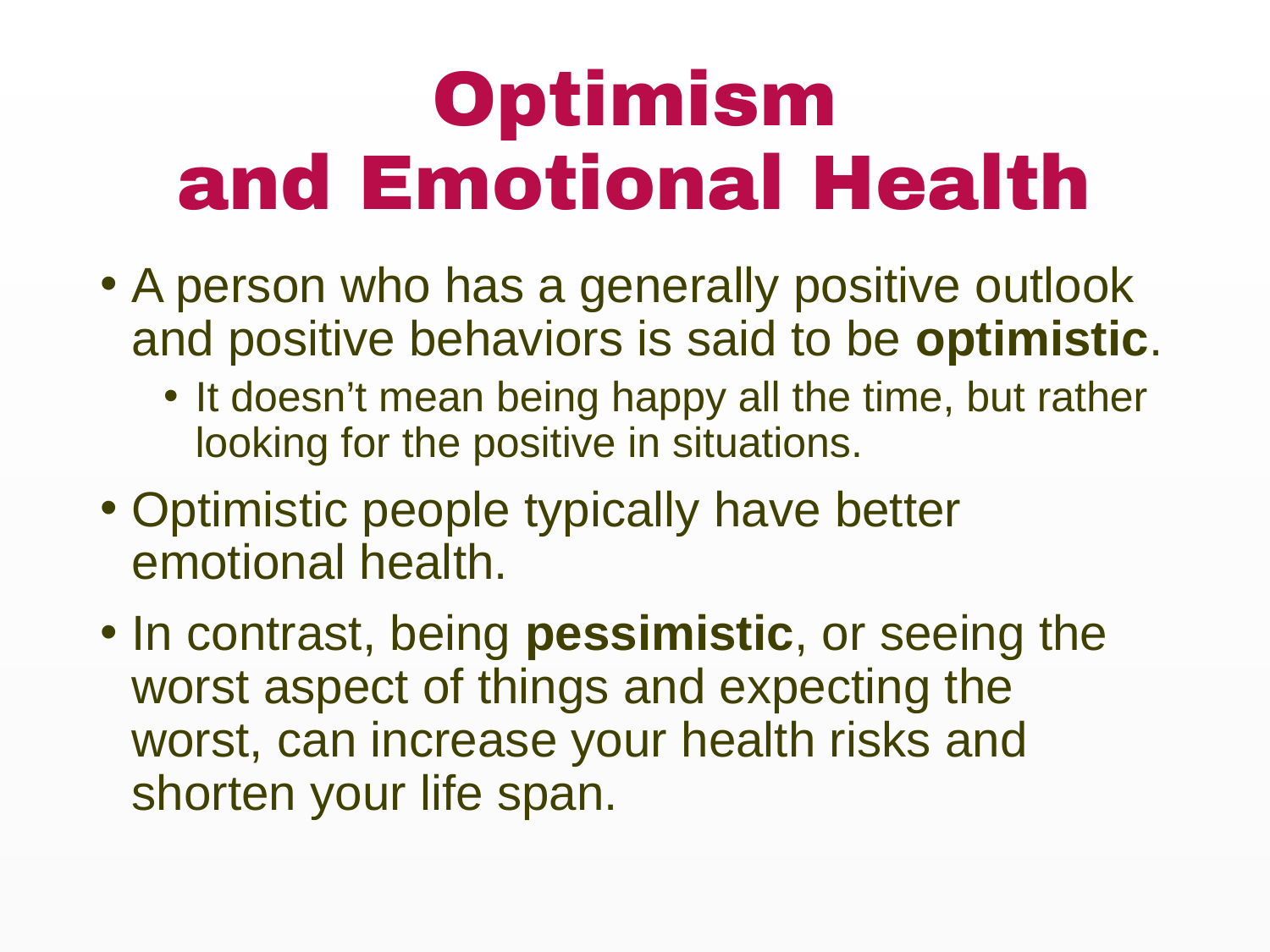

# Optimism and Emotional Health
A person who has a generally positive outlook and positive behaviors is said to be optimistic.
It doesn’t mean being happy all the time, but rather looking for the positive in situations.
Optimistic people typically have better emotional health.
In contrast, being pessimistic, or seeing the worst aspect of things and expecting the worst, can increase your health risks and shorten your life span.